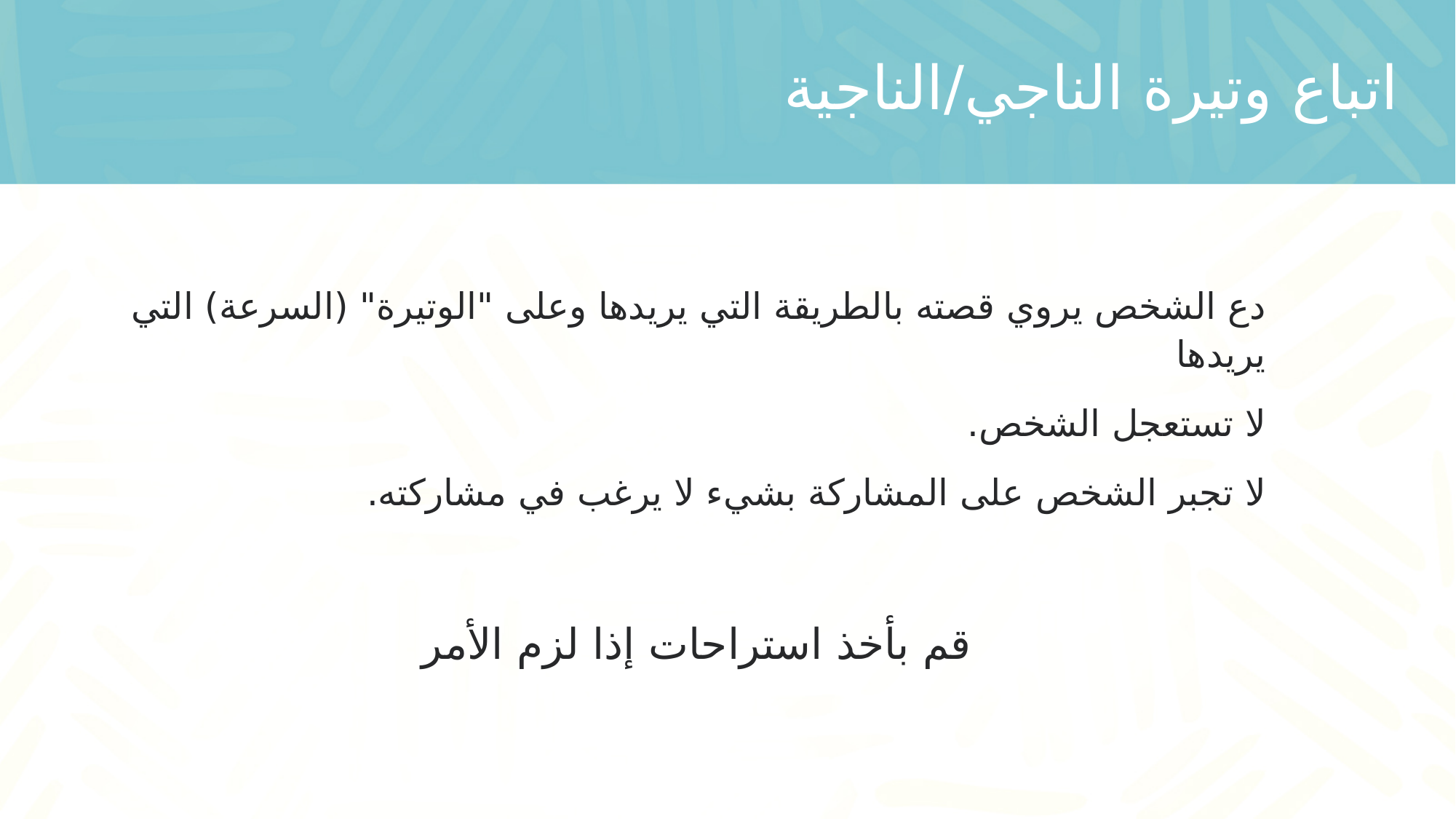

# اتباع وتيرة الناجي/الناجية
دع الشخص يروي قصته بالطريقة التي يريدها وعلى "الوتيرة" (السرعة) التي يريدها
لا تستعجل الشخص.
لا تجبر الشخص على المشاركة بشيء لا يرغب في مشاركته.

قم بأخذ استراحات إذا لزم الأمر